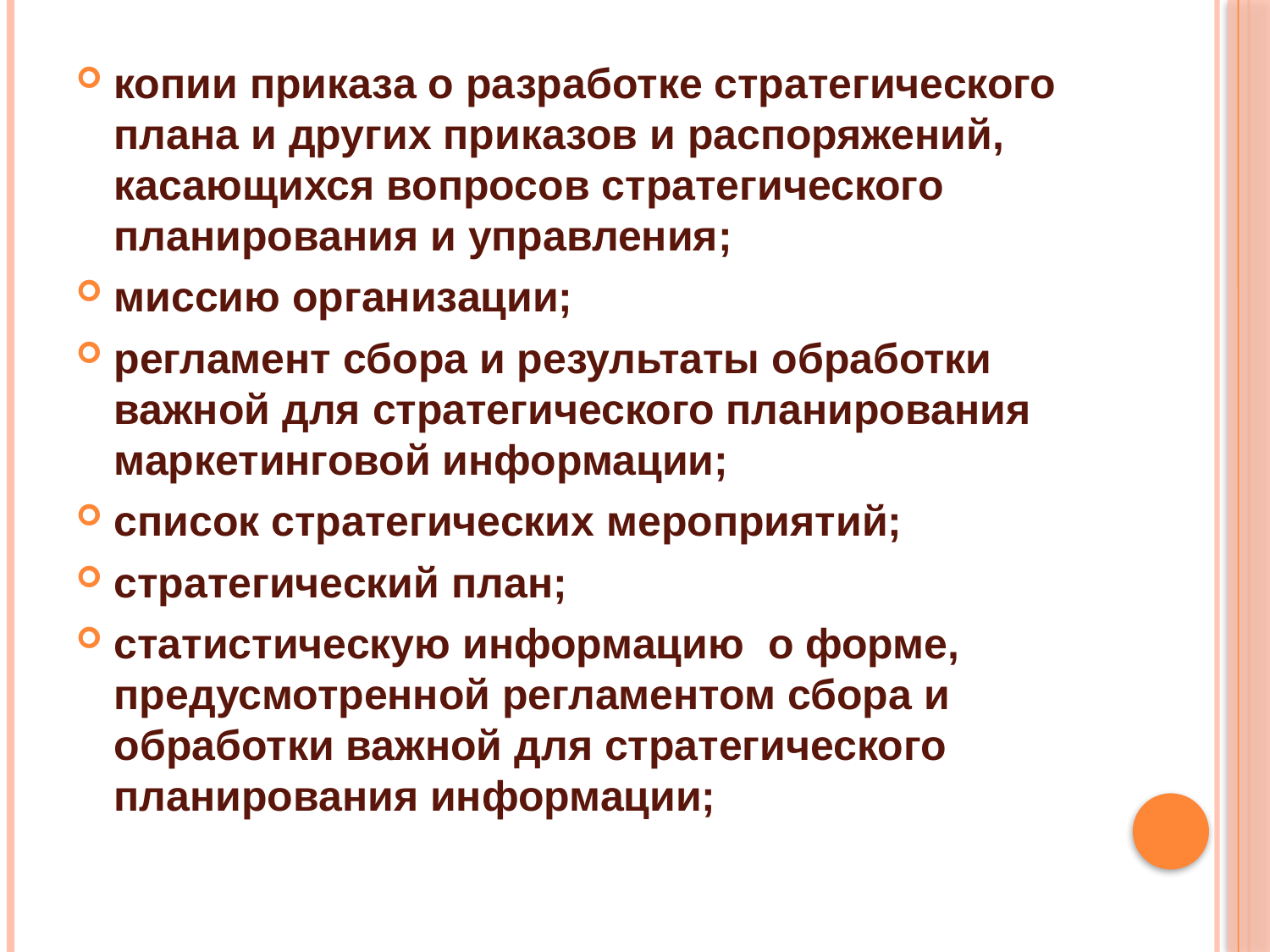

#
копии приказа о разработке стратегического плана и других приказов и распоряжений, касающихся вопросов стратегического планирования и управления;
миссию организации;
регламент сбора и результаты обработки важной для стратегического планирования маркетинговой информации;
список стратегических мероприятий;
стратегический план;
статистическую информацию  о форме, предусмотренной регламентом сбора и обработки важной для стратегического планирования информации;